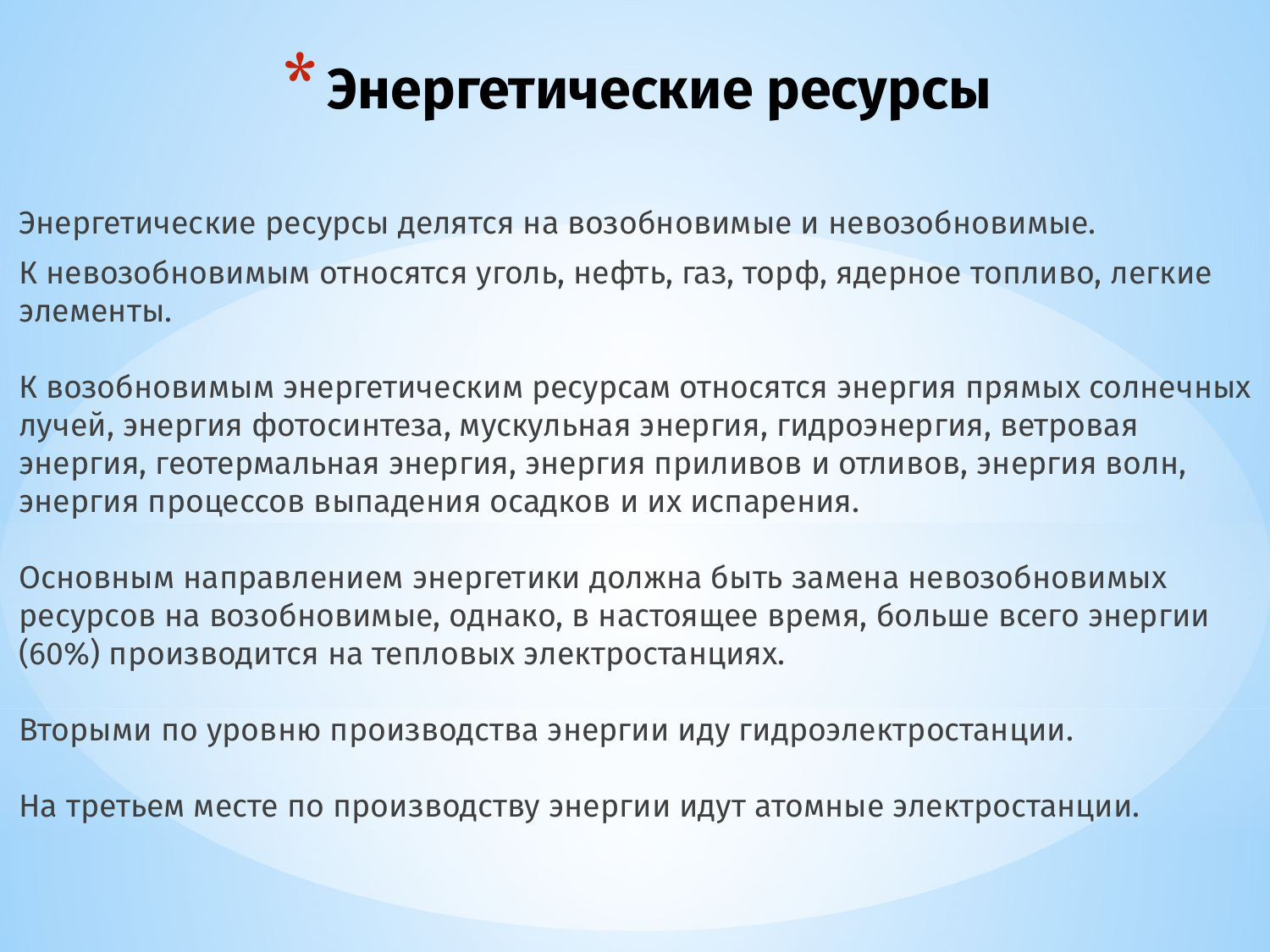

# Энергетические ресурсы
Энергетические ресурсы делятся на возобновимые и невозобновимые.
К невозобновимым относятся уголь, нефть, газ, торф, ядерное топливо, легкие элементы.
К возобновимым энергетическим ресурсам относятся энергия прямых солнечных лучей, энергия фотосинтеза, мускульная энергия, гидроэнергия, ветровая энергия, геотермальная энергия, энергия приливов и отливов, энергия волн, энергия процессов выпадения осадков и их испарения.
Основным направлением энергетики должна быть замена невозобновимых ресурсов на возобновимые, однако, в настоящее время, больше всего энергии (60%) производится на тепловых электростанциях.
Вторыми по уровню производства энергии иду гидроэлектростанции.
На третьем месте по производству энергии идут атомные электростанции.